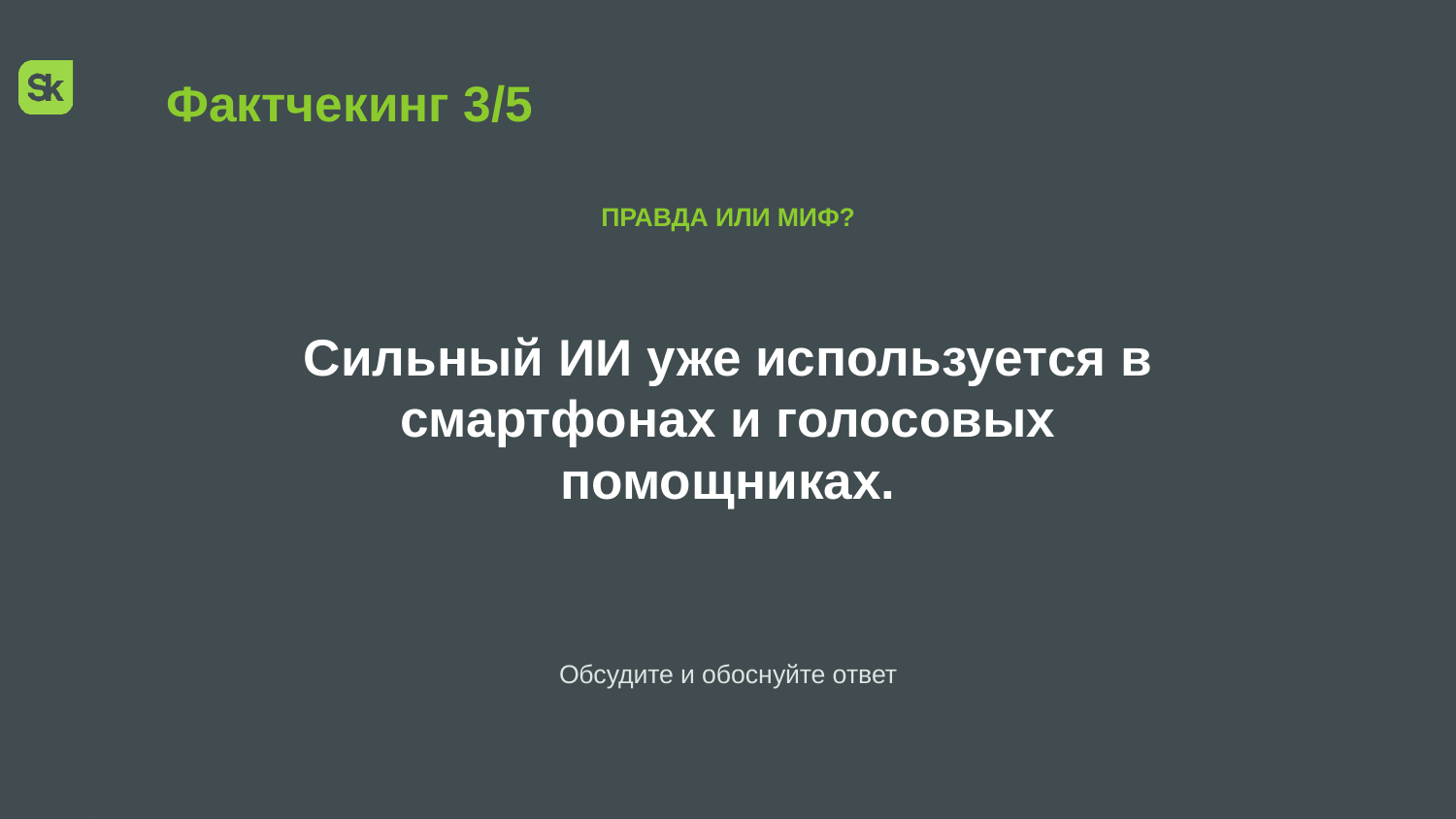

Фактчекинг 3/5
ПРАВДА ИЛИ МИФ?
Сильный ИИ уже используется в смартфонах и голосовых помощниках.
Обсудите и обоснуйте ответ